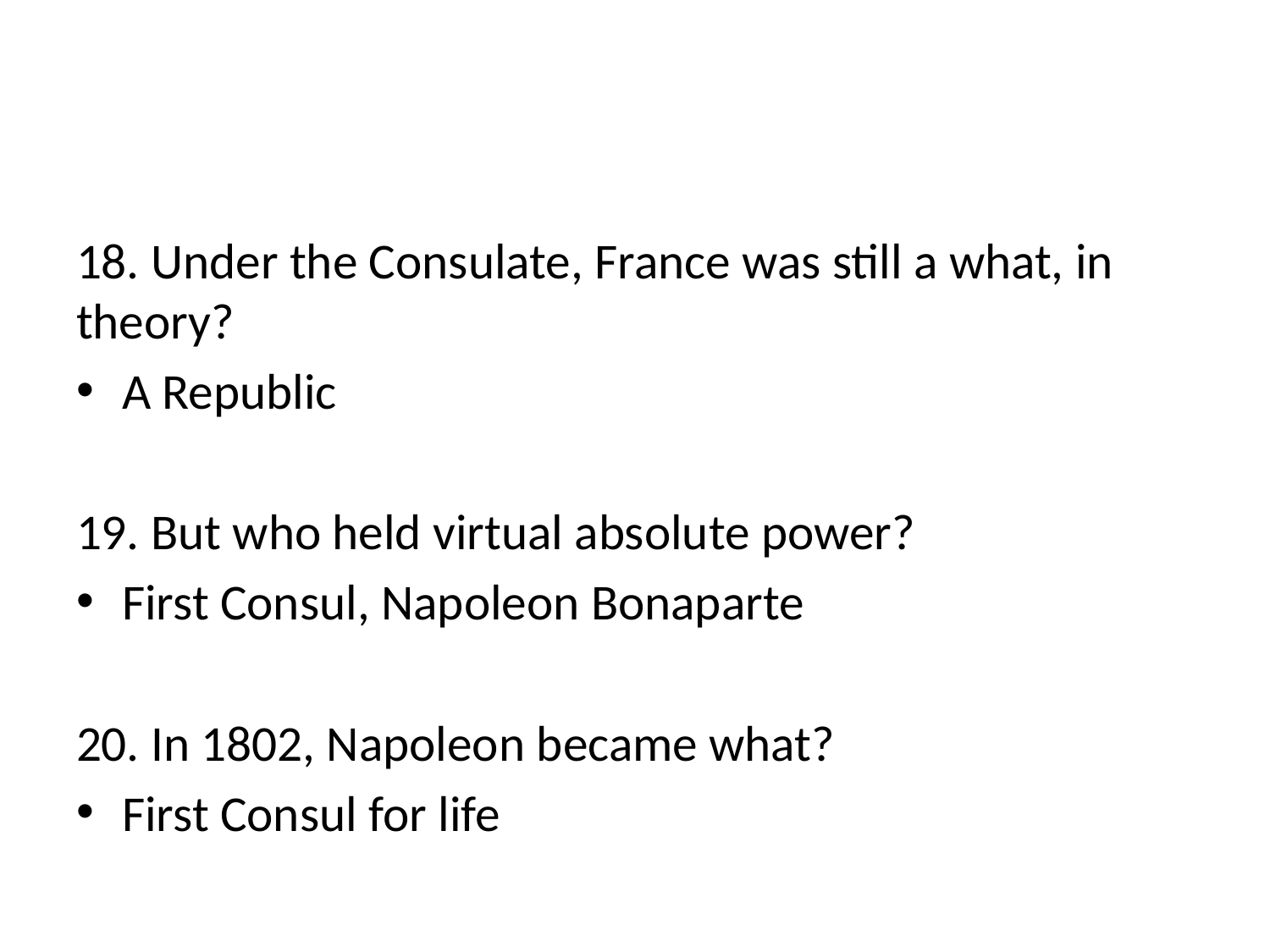

#
18. Under the Consulate, France was still a what, in theory?
A Republic

19. But who held virtual absolute power?
First Consul, Napoleon Bonaparte

20. In 1802, Napoleon became what?
First Consul for life